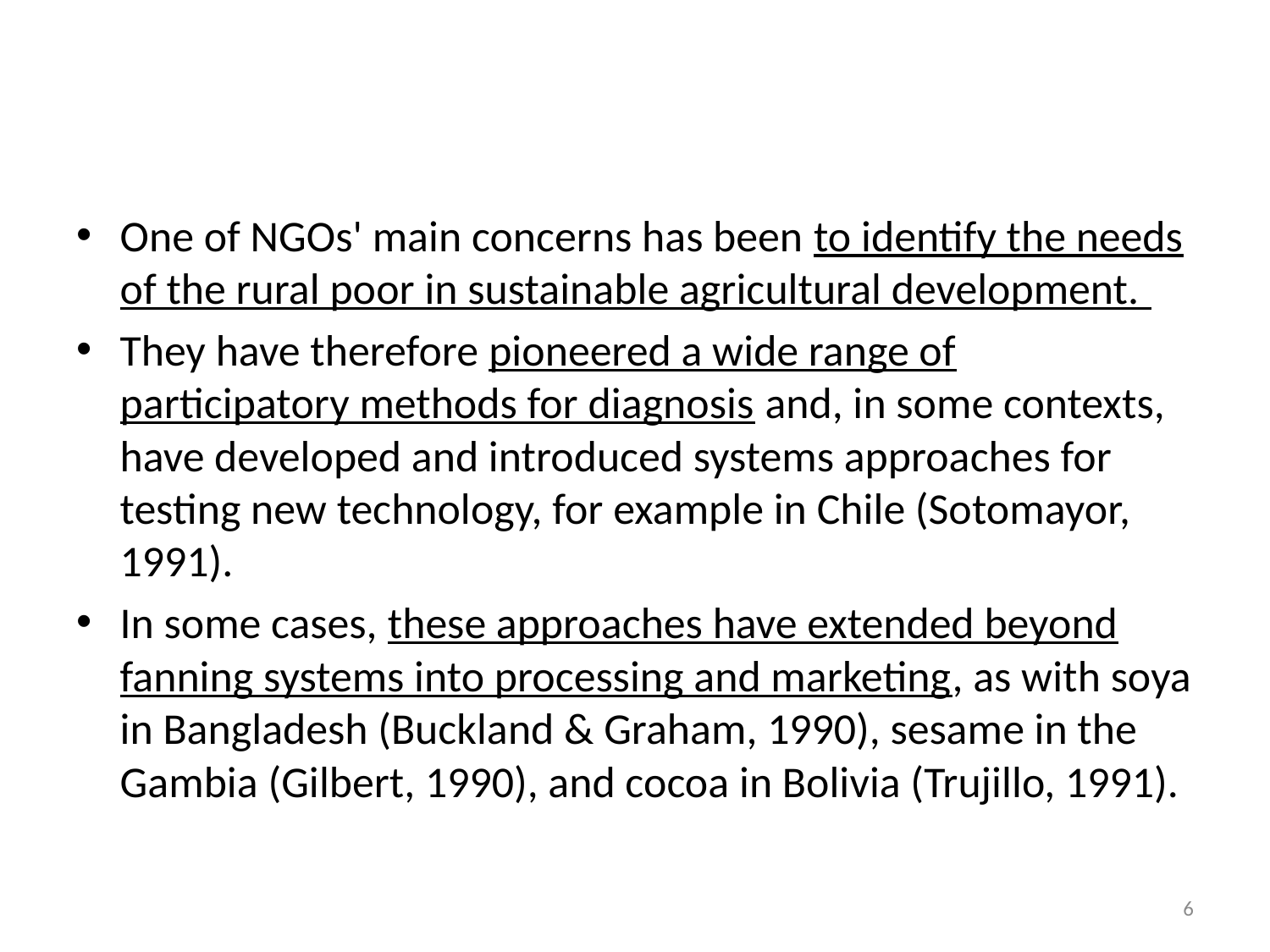

One of NGOs' main concerns has been to identify the needs of the rural poor in sustainable agricultural development.
They have therefore pioneered a wide range of participatory methods for diagnosis and, in some contexts, have developed and introduced systems approaches for testing new technology, for example in Chile (Sotomayor, 1991).
In some cases, these approaches have extended beyond fanning systems into processing and marketing, as with soya in Bangladesh (Buckland & Graham, 1990), sesame in the Gambia (Gilbert, 1990), and cocoa in Bolivia (Trujillo, 1991).

6